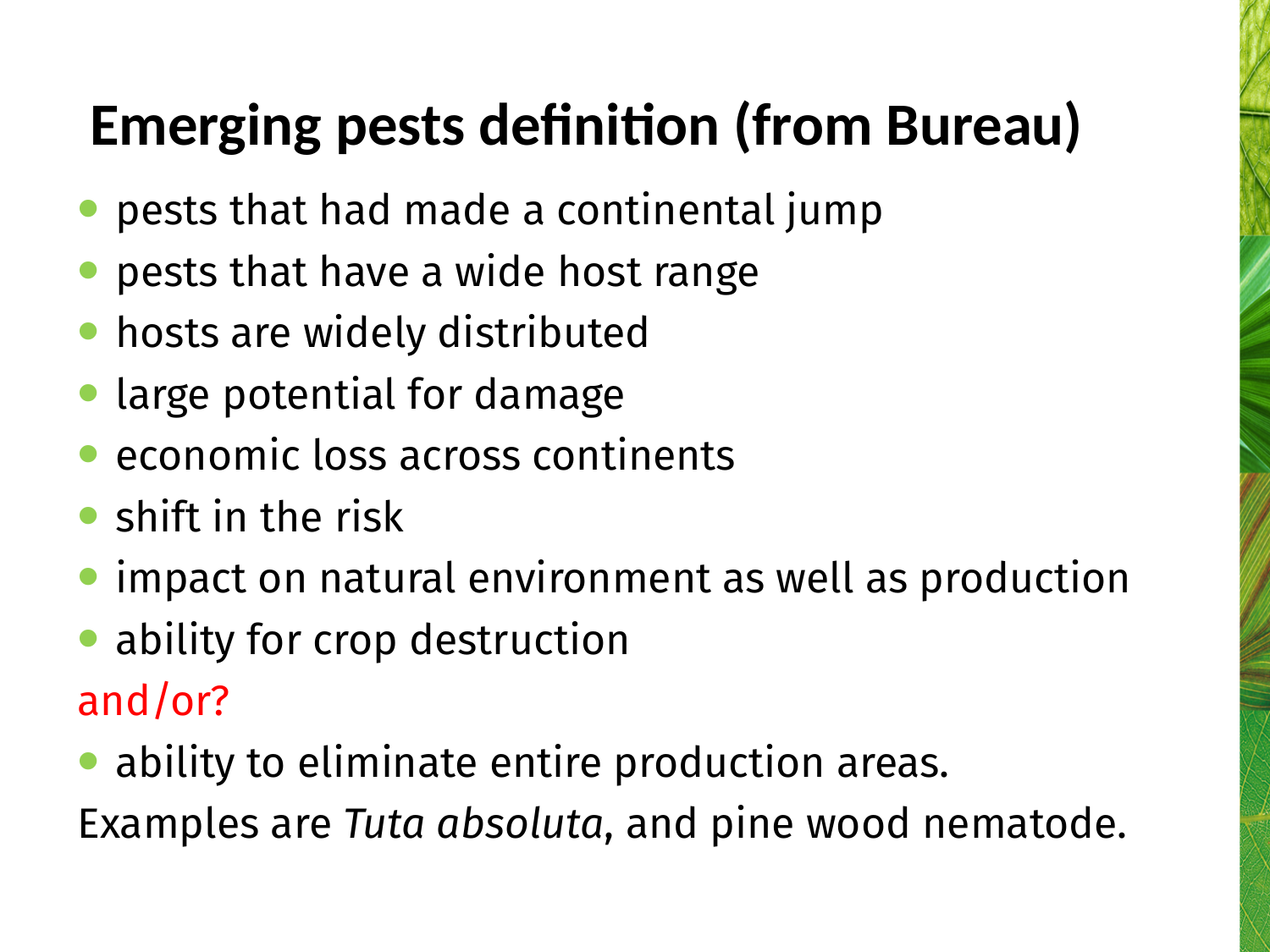

# Emerging pests definition (from Bureau)
pests that had made a continental jump
pests that have a wide host range
hosts are widely distributed
large potential for damage
economic loss across continents
shift in the risk
impact on natural environment as well as production
ability for crop destruction
and/or?
ability to eliminate entire production areas.
Examples are Tuta absoluta, and pine wood nematode.